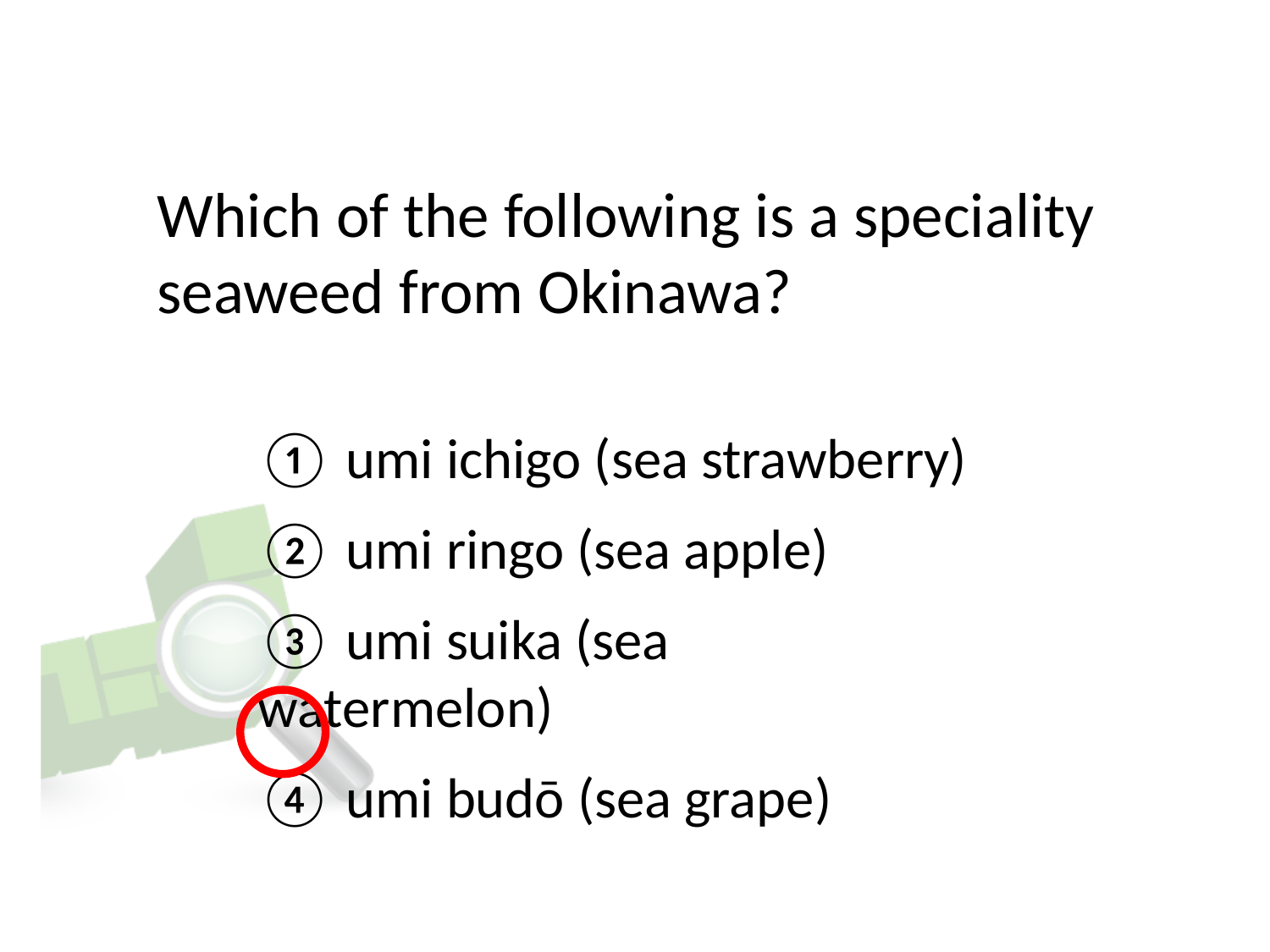

# Which of the following is a speciality seaweed from Okinawa?
① umi ichigo (sea strawberry)
② umi ringo (sea apple)
③ umi suika (sea watermelon)
④ umi budō (sea grape)